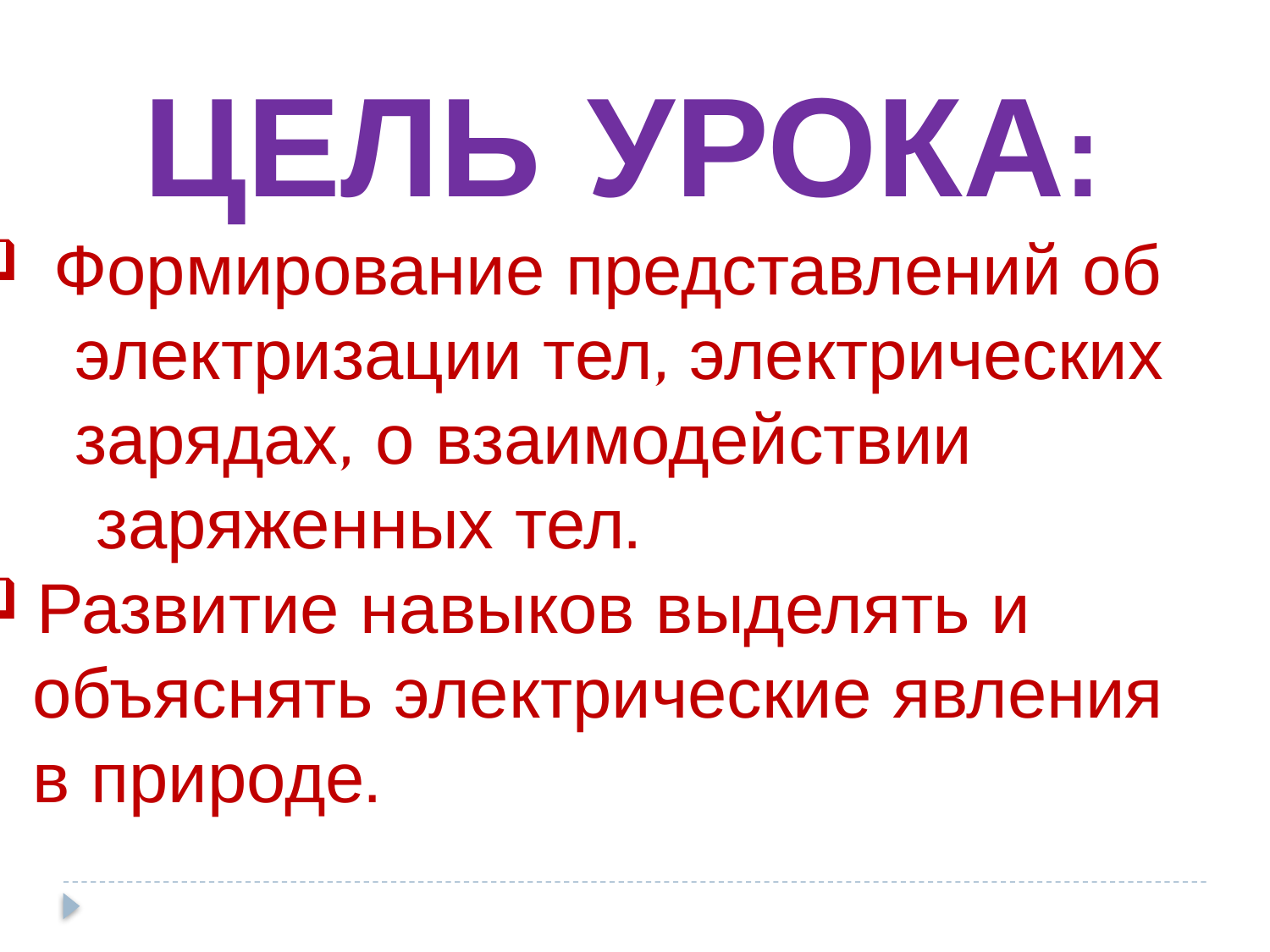

Цель урока:
  Формирование представлений об
     электризации тел, электрических
     зарядах, о взаимодействии
      заряженных тел.
 Развитие навыков выделять и
   объяснять электрические явления
   в природе.